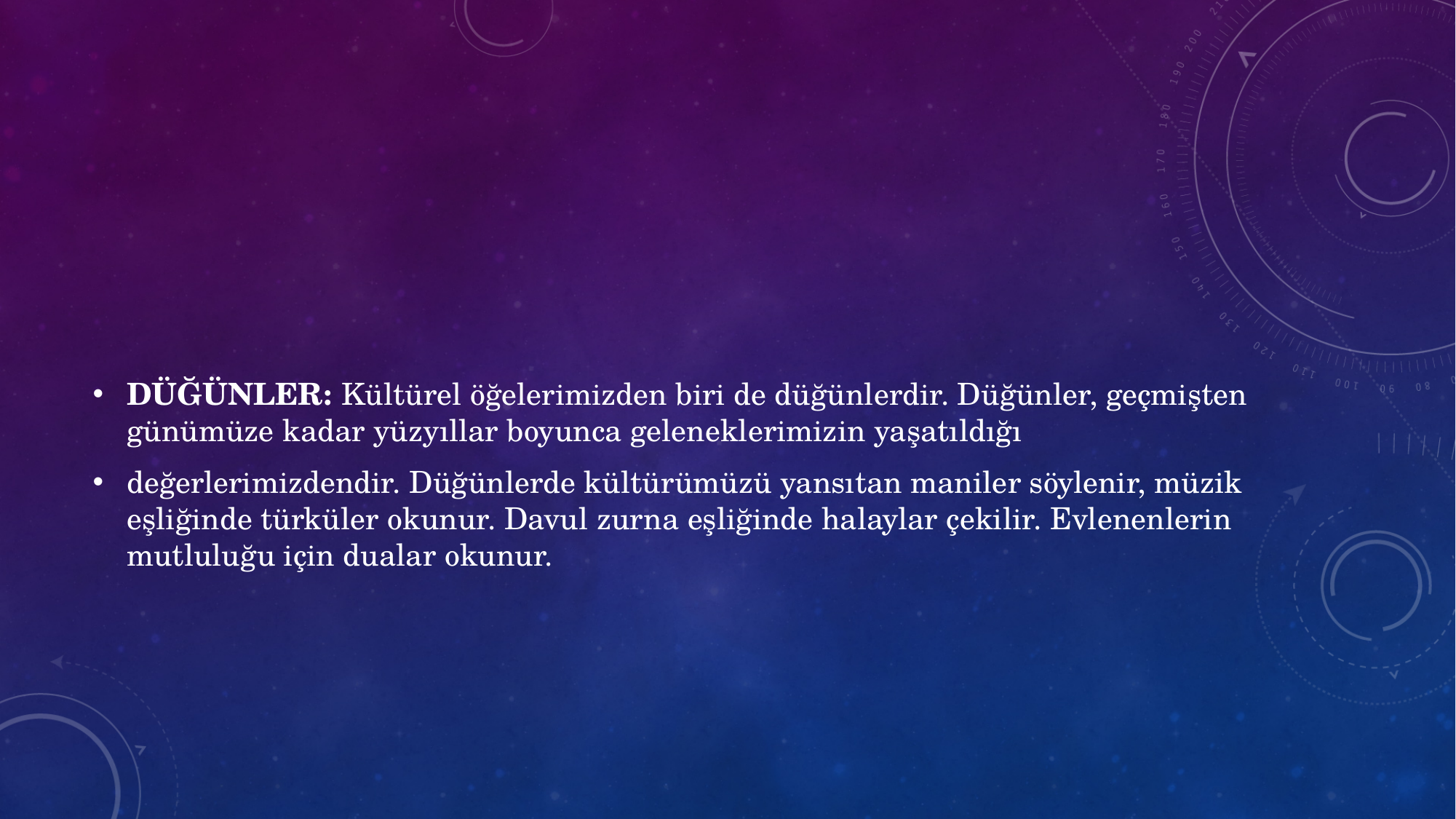

DÜĞÜNLER: Kültürel öğelerimizden biri de düğünlerdir. Düğünler, geçmişten günümüze kadar yüzyıllar boyunca geleneklerimizin yaşatıldığı
değerlerimizdendir. Düğünlerde kültürümüzü yansıtan maniler söylenir, müzik eşliğinde türküler okunur. Davul zurna eşliğinde halaylar çekilir. Evlenenlerin mutluluğu için dualar okunur.